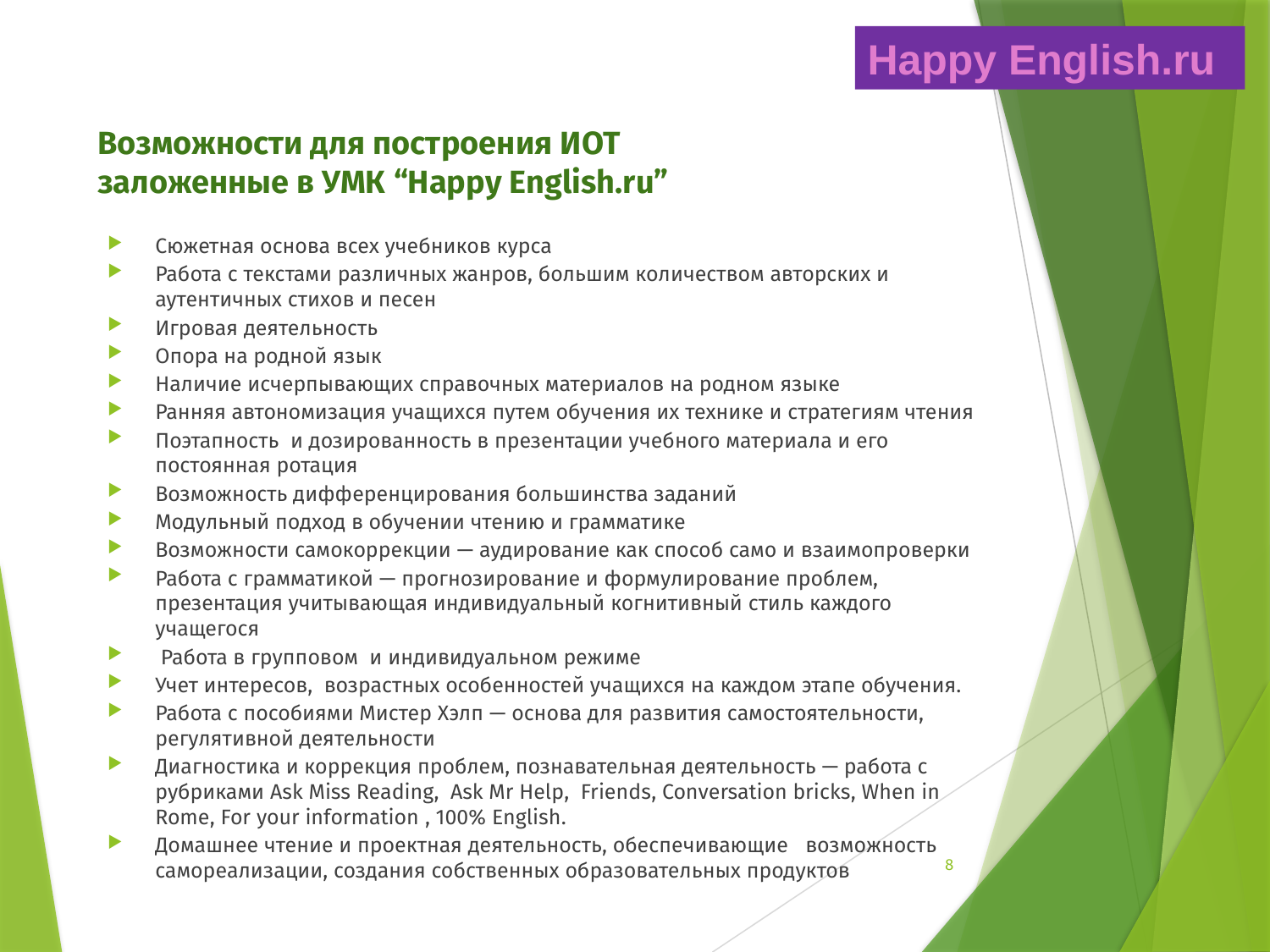

Happy English.ru
# Возможности для построения ИОТ заложенные в УМК “Happy English.ru”
Сюжетная основа всех учебников курса
Работа с текстами различных жанров, большим количеством авторских и аутентичных стихов и песен
Игровая деятельность
Опора на родной язык
Наличие исчерпывающих справочных материалов на родном языке
Ранняя автономизация учащихся путем обучения их технике и стратегиям чтения
Поэтапность  и дозированность в презентации учебного материала и его постоянная ротация
Возможность дифференцирования большинства заданий
Модульный подход в обучении чтению и грамматике
Возможности самокоррекции — аудирование как способ само и взаимопроверки
Работа с грамматикой — прогнозирование и формулирование проблем, презентация учитывающая индивидуальный когнитивный стиль каждого учащегося
 Работа в групповом  и индивидуальном режиме
Учет интересов,  возрастных особенностей учащихся на каждом этапе обучения.
Работа с пособиями Мистер Хэлп — основа для развития самостоятельности, регулятивной деятельности
Диагностика и коррекция проблем, познавательная деятельность — работа с рубриками Ask Miss Reading,  Ask Mr Help,  Friends, Conversation bricks, When in Rome, For your information , 100% English.
Домашнее чтение и проектная деятельность, обеспечивающие   возможность самореализации, создания собственных образовательных продуктов

8